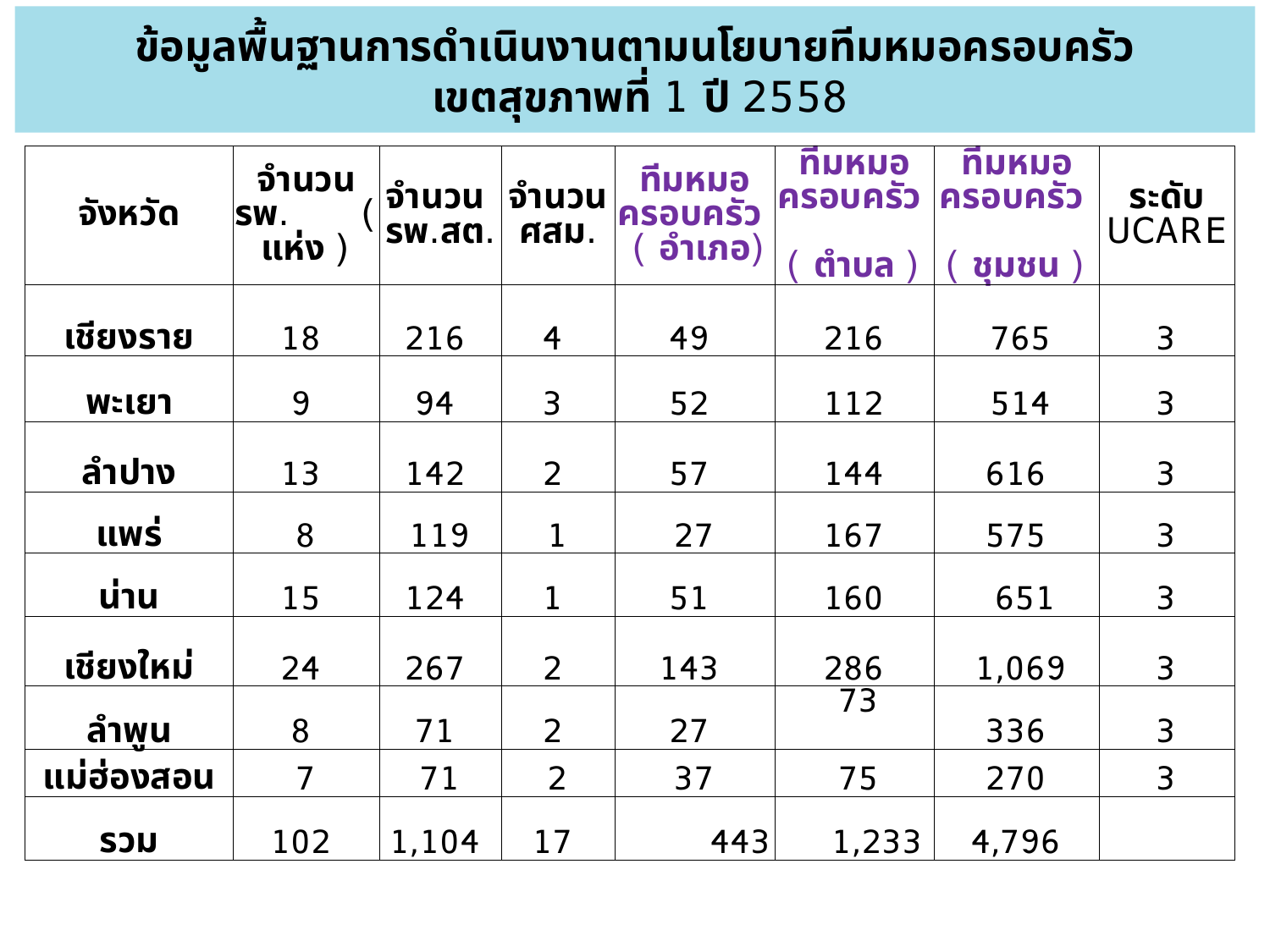

# ข้อมูลพื้นฐานการดำเนินงานตามนโยบายทีมหมอครอบครัว เขตสุขภาพที่ 1 ปี 2558
| จังหวัด | จำนวน รพ. ( แห่ง ) | จำนวน รพ.สต. | จำนวน ศสม. | ทีมหมอครอบครัว ( อำเภอ) | ทีมหมอครอบครัว ( ตำบล ) | ทีมหมอครอบครัว ( ชุมชน ) | ระดับ UCARE |
| --- | --- | --- | --- | --- | --- | --- | --- |
| เชียงราย | 18 | 216 | 4 | 49 | 216 | 765 | 3 |
| พะเยา | 9 | 94 | 3 | 52 | 112 | 514 | 3 |
| ลำปาง | 13 | 142 | 2 | 57 | 144 | 616 | 3 |
| แพร่ | 8 | 119 | 1 | 27 | 167 | 575 | 3 |
| น่าน | 15 | 124 | 1 | 51 | 160 | 651 | 3 |
| เชียงใหม่ | 24 | 267 | 2 | 143 | 286 | 1,069 | 3 |
| ลำพูน | 8 | 71 | 2 | 27 | 73 | 336 | 3 |
| แม่ฮ่องสอน | 7 | 71 | 2 | 37 | 75 | 270 | 3 |
| รวม | 102 | 1,104 | 17 | 443 | 1,233 | 4,796 |  |